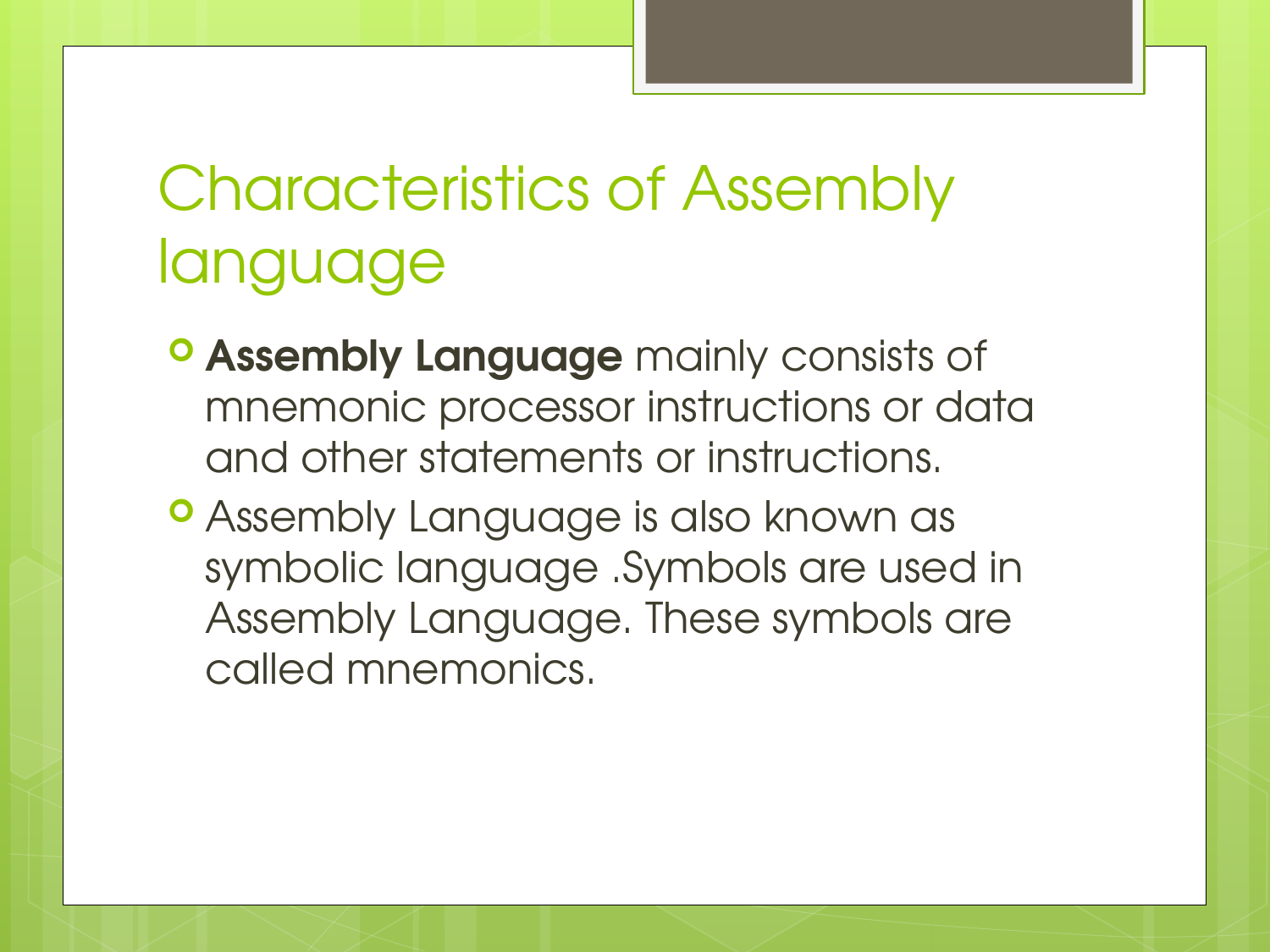

# Characteristics of Assembly language
Assembly Language mainly consists of mnemonic processor instructions or data  and other statements or instructions.
Assembly Language is also known as symbolic language .Symbols are used in Assembly Language. These symbols are called mnemonics.